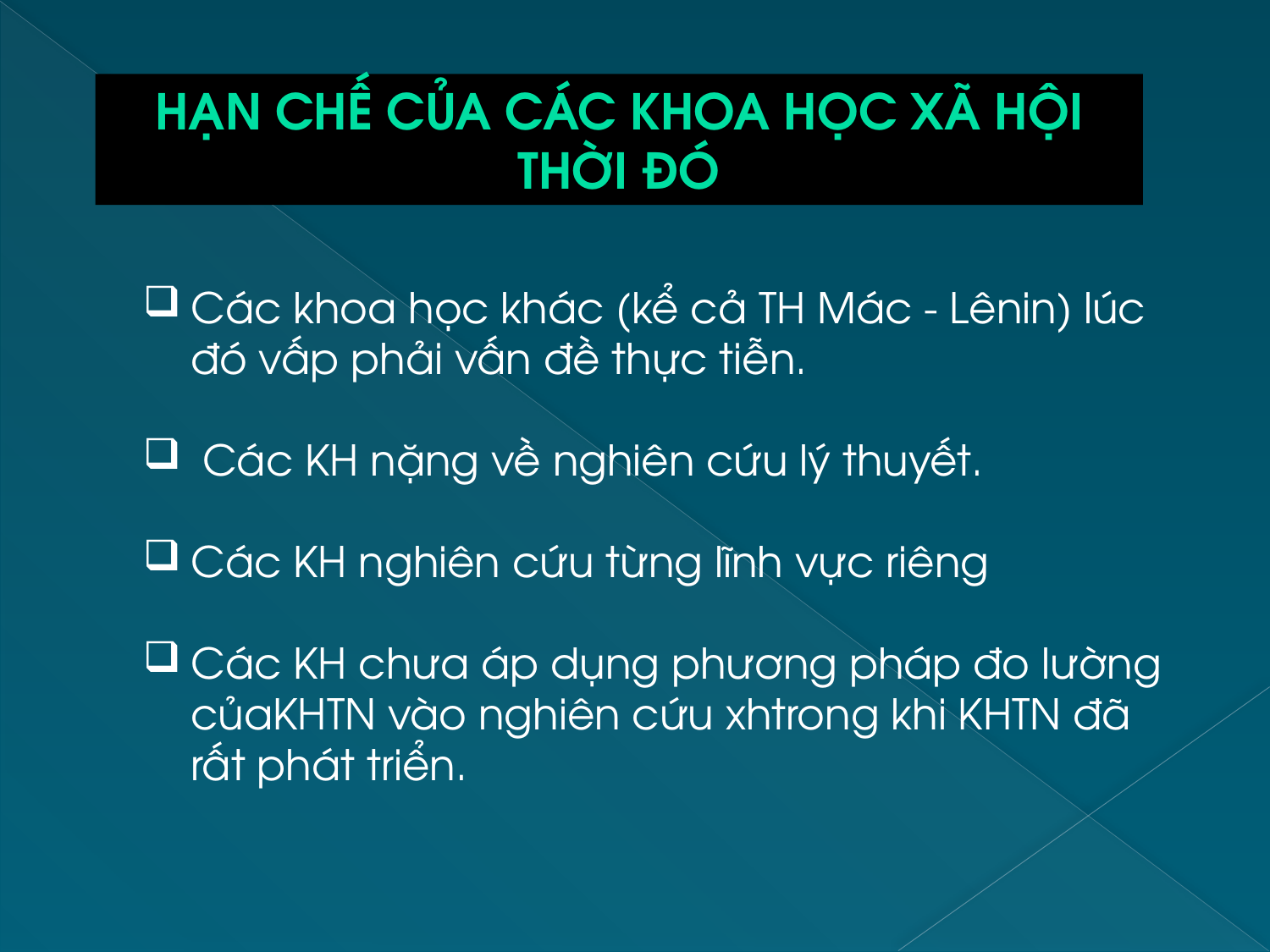

HẠN CHẾ CỦA CÁC KHOA HỌC XÃ HỘI THỜI ĐÓ
Các khoa học khác (kể cả TH Mác - Lênin) lúc đó vấp phải vấn đề thực tiễn.

 Các KH nặng về nghiên cứu lý thuyết.

Các KH nghiên cứu từng lĩnh vực riêng

Các KH chưa áp dụng phương pháp đo lường củaKHTN vào nghiên cứu xhtrong khi KHTN đã rất phát triển.